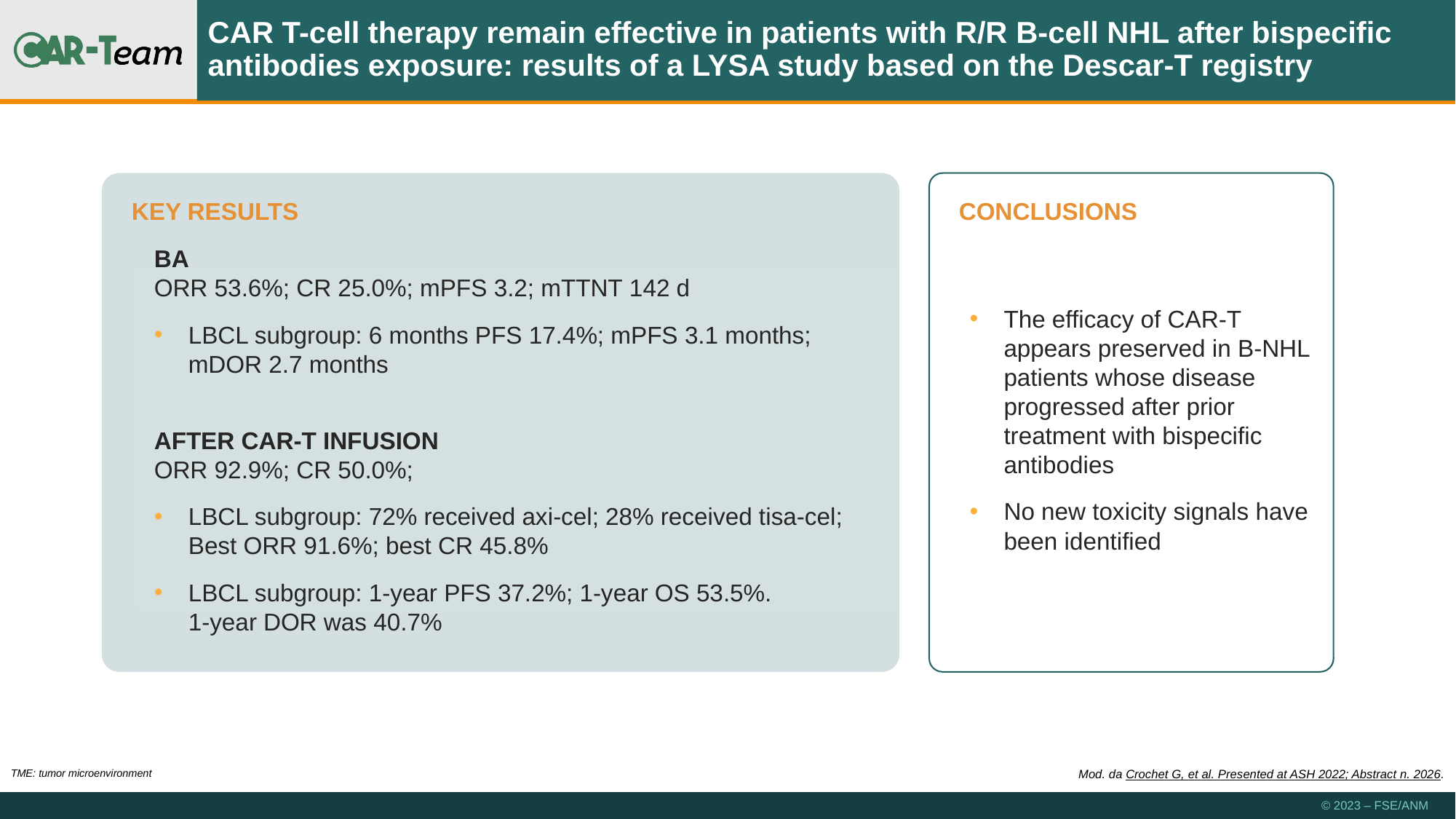

CAR T-cell therapy remain effective in patients with R/R B-cell NHL after bispecific antibodies exposure: results of a LYSA study based on the Descar-T registry

KEY RESULTS
CONCLUSIONS
BA
ORR 53.6%; CR 25.0%; mPFS 3.2; mTTNT 142 d
LBCL subgroup: 6 months PFS 17.4%; mPFS 3.1 months; mDOR 2.7 months
AFTER CAR-T INFUSION
ORR 92.9%; CR 50.0%;
LBCL subgroup: 72% received axi-cel; 28% received tisa-cel; 
Best ORR 91.6%; best CR 45.8%
LBCL subgroup: 1-year PFS 37.2%; 1-year OS 53.5%. 
1-year DOR was 40.7%
The efficacy of CAR-T appears preserved in B-NHL patients whose disease progressed after prior treatment with bispecific antibodies
No new toxicity signals have been identified
TME: tumor microenvironment
Mod. da Crochet G, et al. Presented at ASH 2022; Abstract n. 2026.